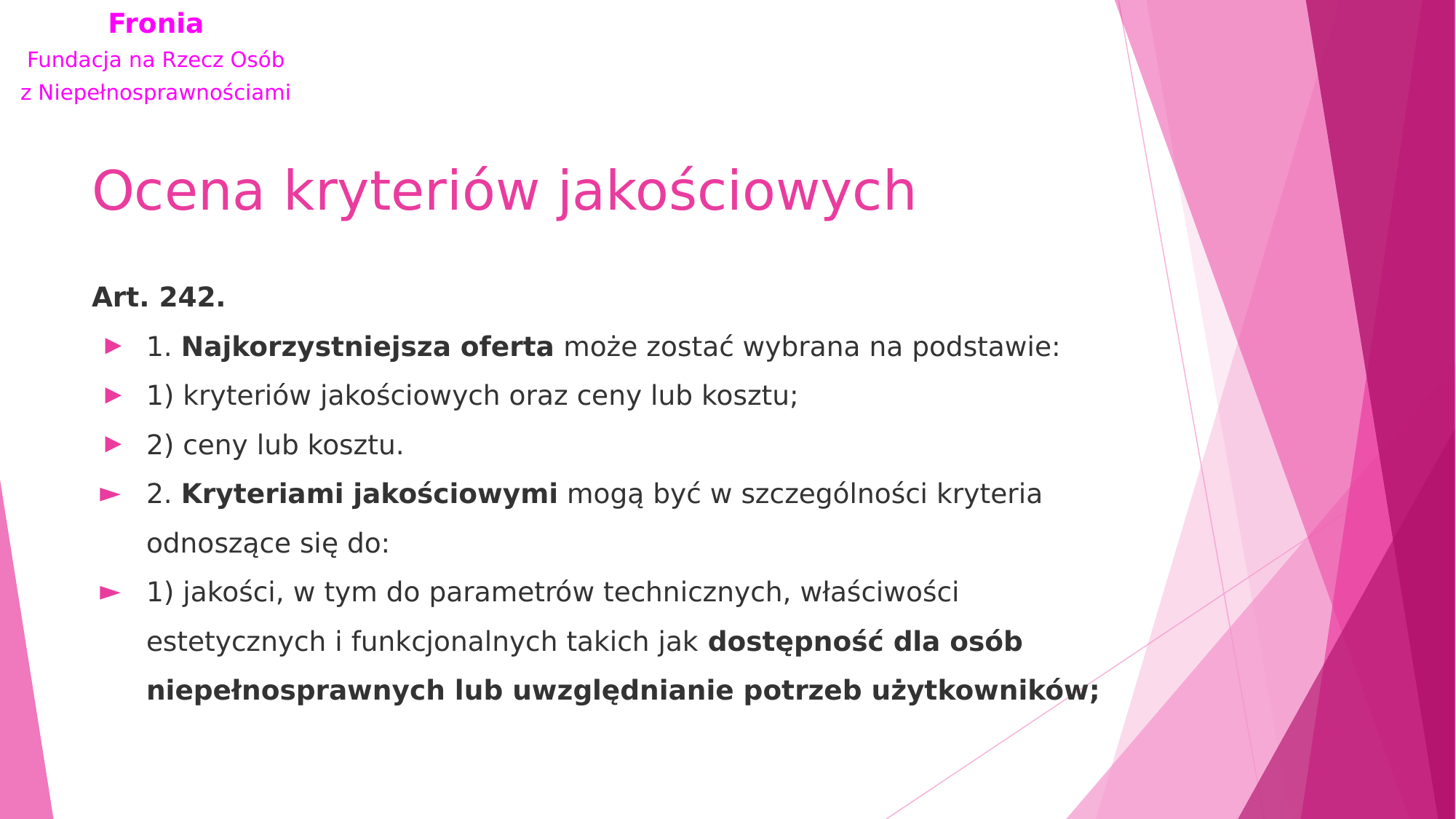

# Ocena kryteriów jakościowych
Art. 242.
1. Najkorzystniejsza oferta może zostać wybrana na podstawie:
1) kryteriów jakościowych oraz ceny lub kosztu;
2) ceny lub kosztu.
2. Kryteriami jakościowymi mogą być w szczególności kryteria odnoszące się do:
1) jakości, w tym do parametrów technicznych, właściwości estetycznych i funkcjonalnych takich jak dostępność dla osób niepełnosprawnych lub uwzględnianie potrzeb użytkowników;